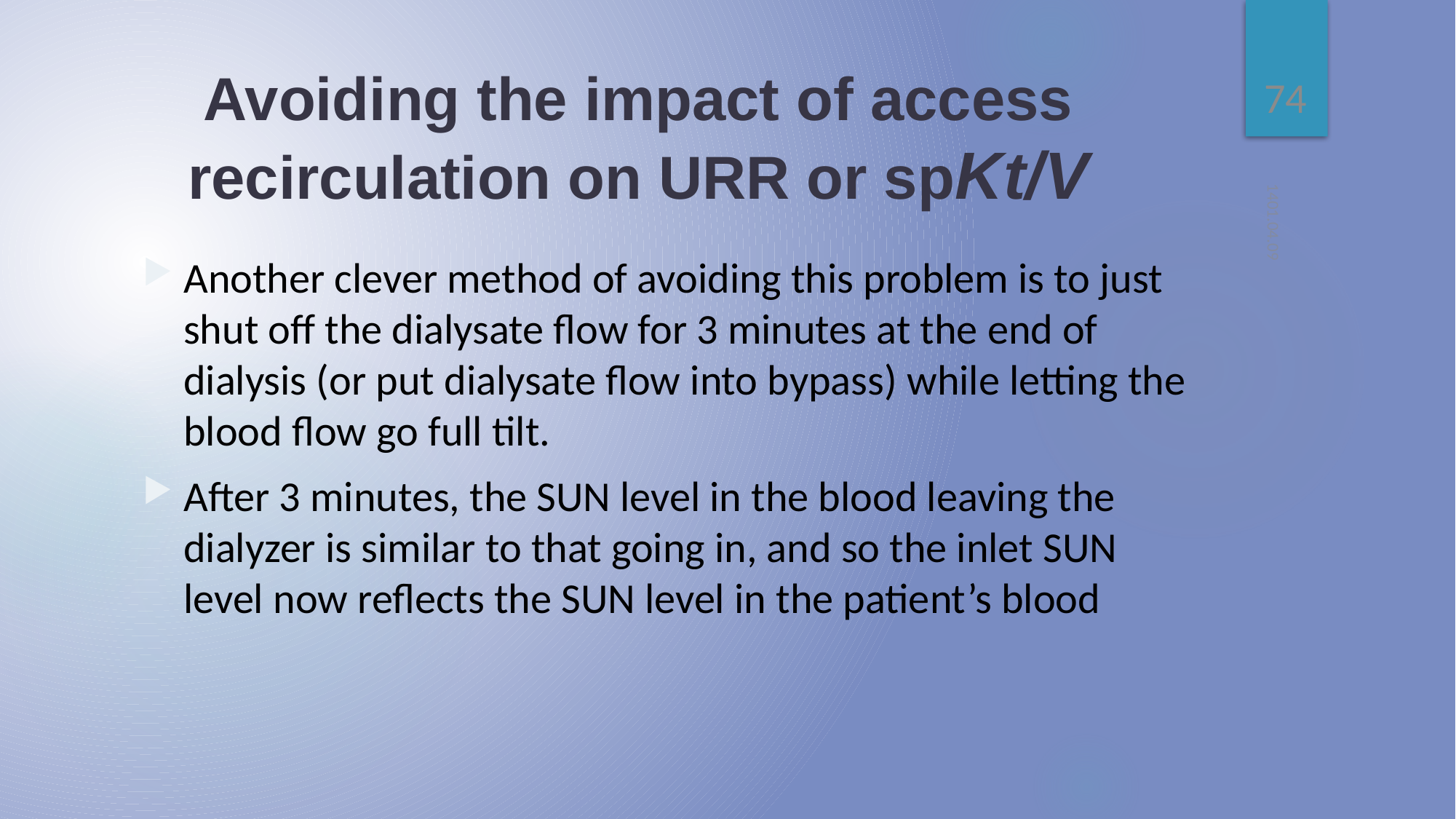

74
# Avoiding the impact of access recirculation on URR or spKt/V
1401.04.09
Another clever method of avoiding this problem is to just shut off the dialysate flow for 3 minutes at the end of dialysis (or put dialysate flow into bypass) while letting the blood flow go full tilt.
After 3 minutes, the SUN level in the blood leaving the dialyzer is similar to that going in, and so the inlet SUN level now reflects the SUN level in the patient’s blood